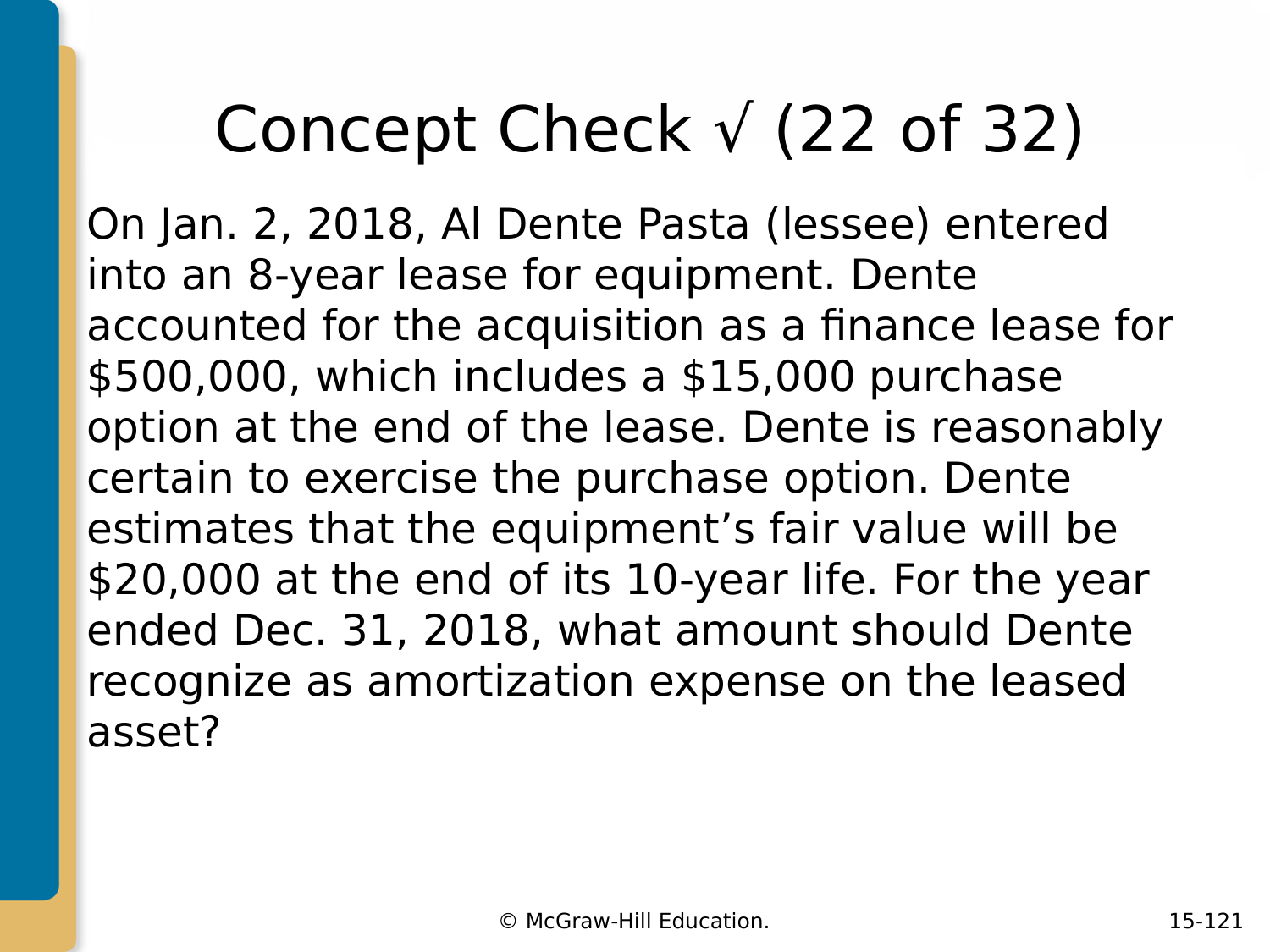

# Concept Check √ (22 of 32)
On Jan. 2, 2018, Al Dente Pasta (lessee) entered into an 8-year lease for equipment. Dente accounted for the acquisition as a finance lease for $500,000, which includes a $15,000 purchase option at the end of the lease. Dente is reasonably certain to exercise the purchase option. Dente estimates that the equipment’s fair value will be $20,000 at the end of its 10-year life. For the year ended Dec. 31, 2018, what amount should Dente recognize as amortization expense on the leased asset?